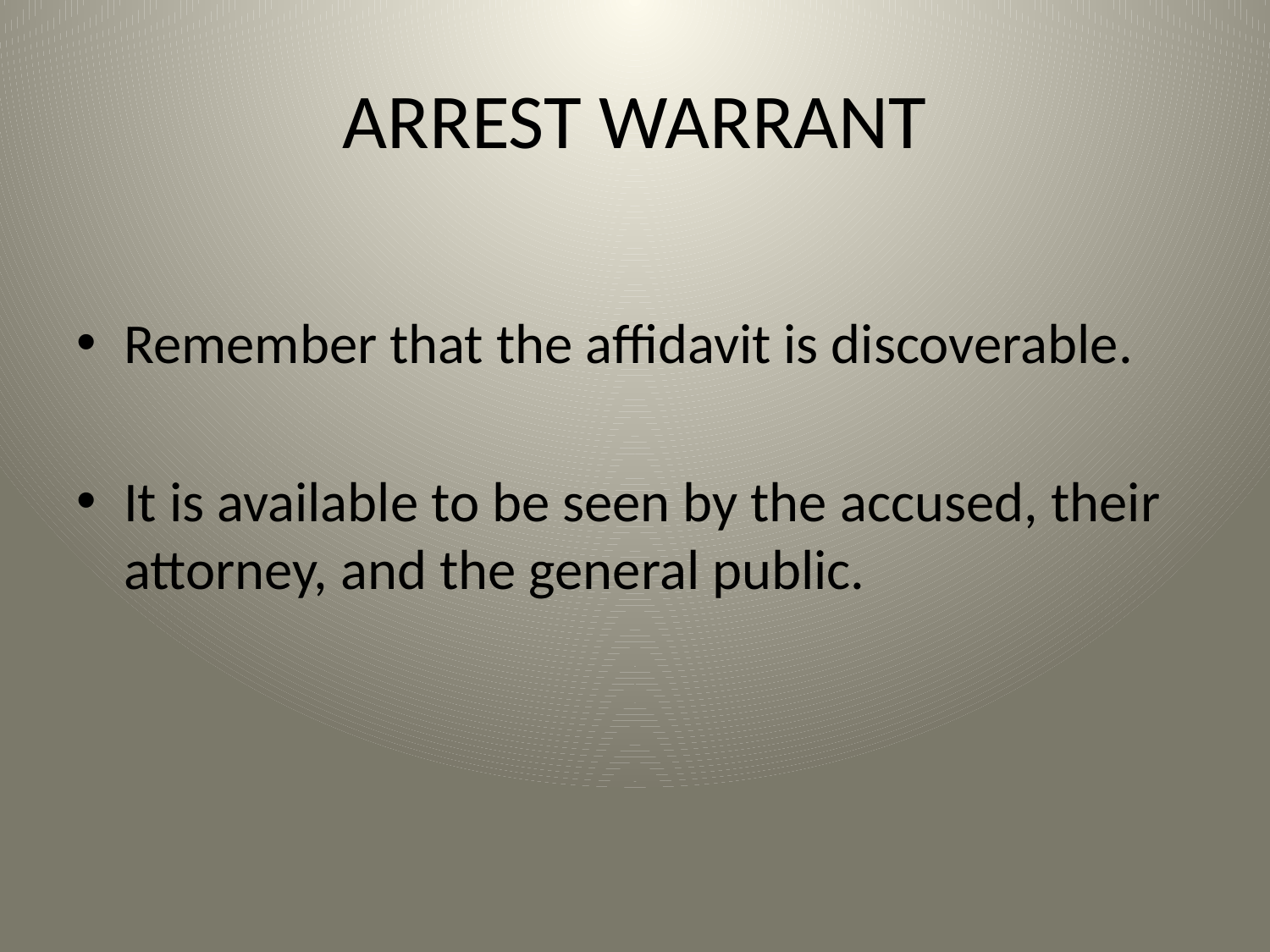

# ARREST WARRANT

Remember that the affidavit is discoverable.

It is available to be seen by the accused, their attorney, and the general public.